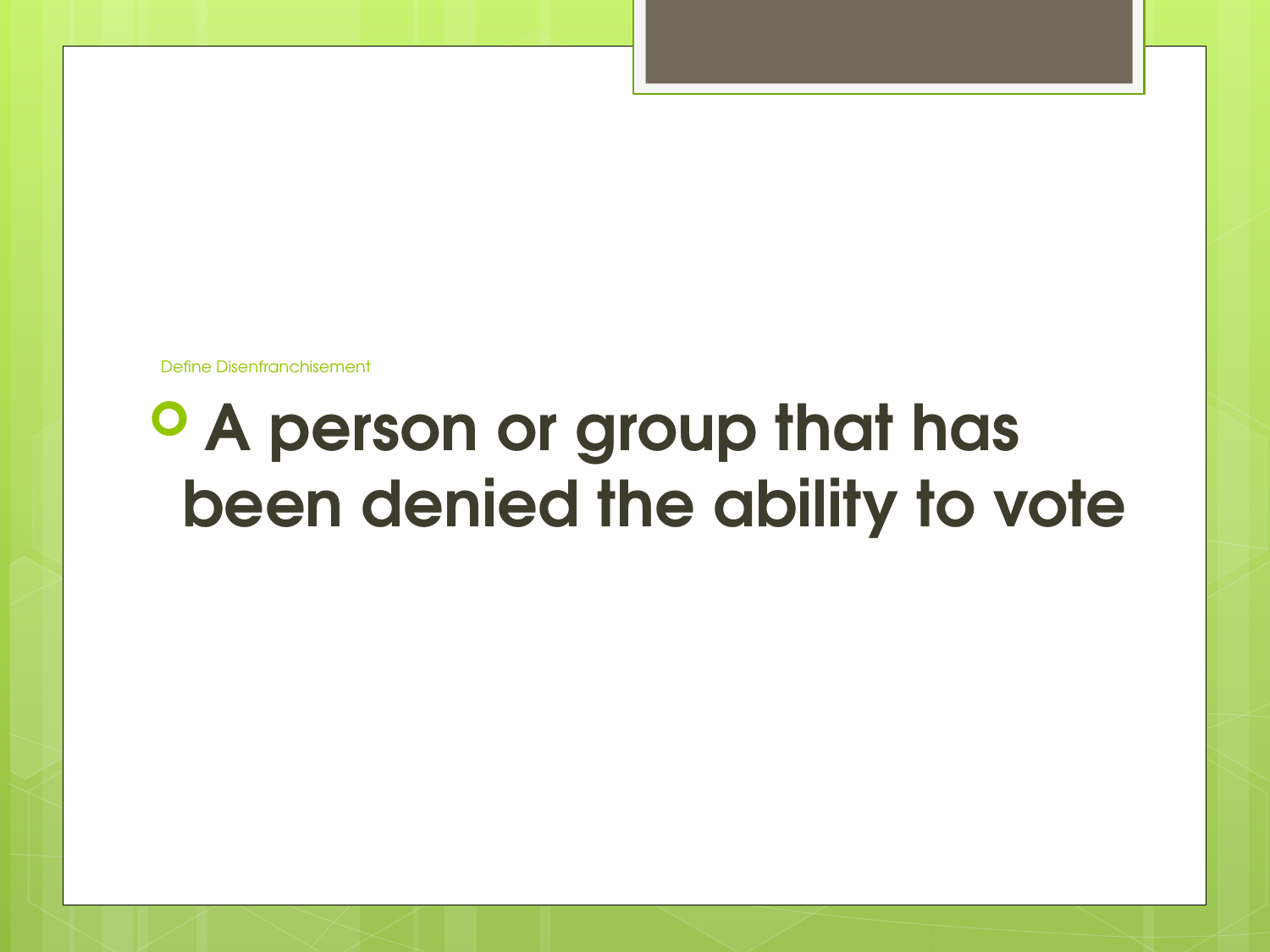

# Define Disenfranchisement
 A person or group that has been denied the ability to vote